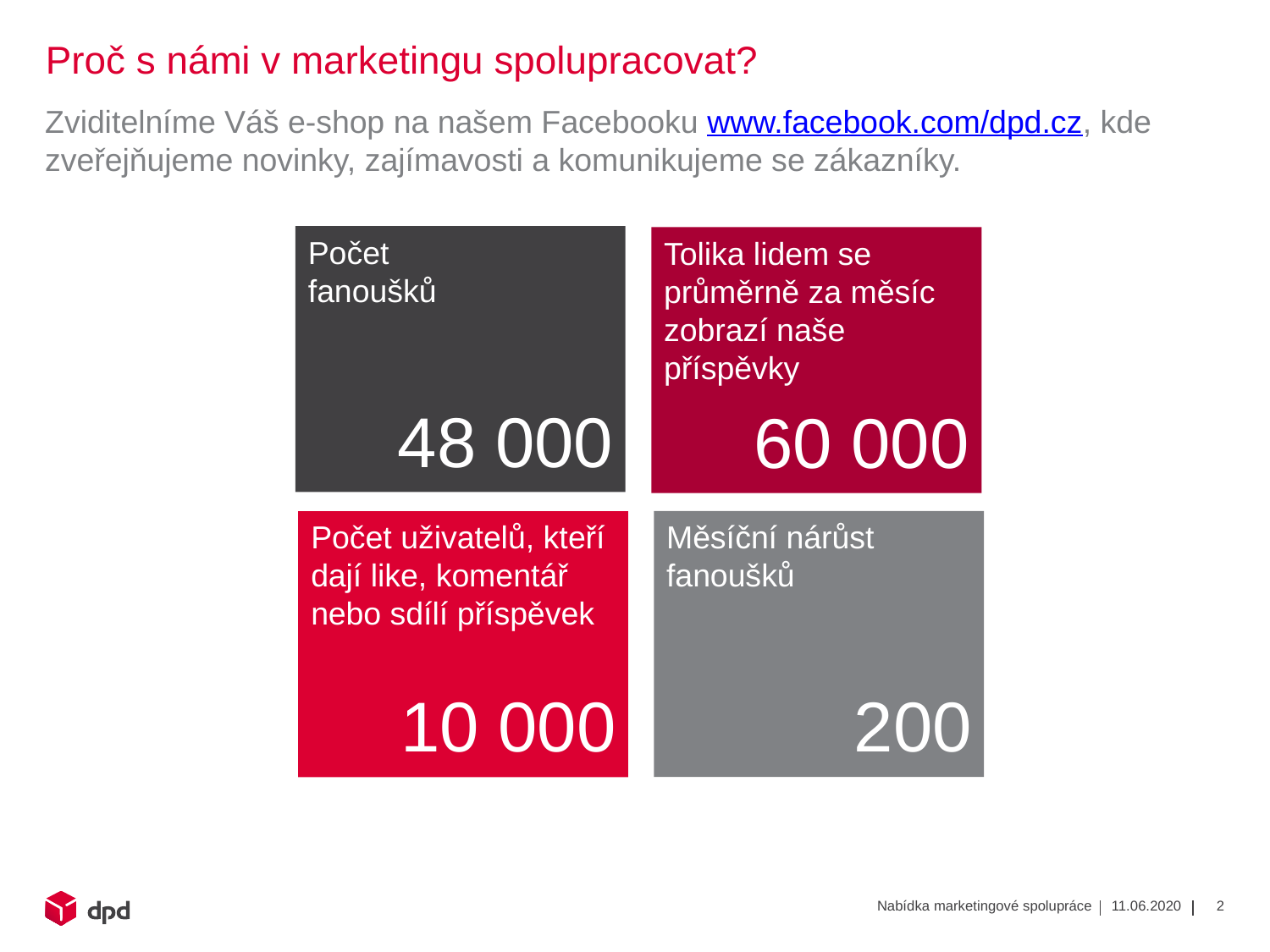

# Proč s námi v marketingu spolupracovat?
Zviditelníme Váš e-shop na našem Facebooku www.facebook.com/dpd.cz, kde zveřejňujeme novinky, zajímavosti a komunikujeme se zákazníky.

Počet
fanoušků

Tolika lidem se průměrně za měsíc zobrazí naše příspěvky
48 000
60 000

Měsíční nárůst
fanoušků

Počet uživatelů, kteří dají like, komentář nebo sdílí příspěvek
200
10 000
Nabídka marketingové spolupráce
11.06.2020
2